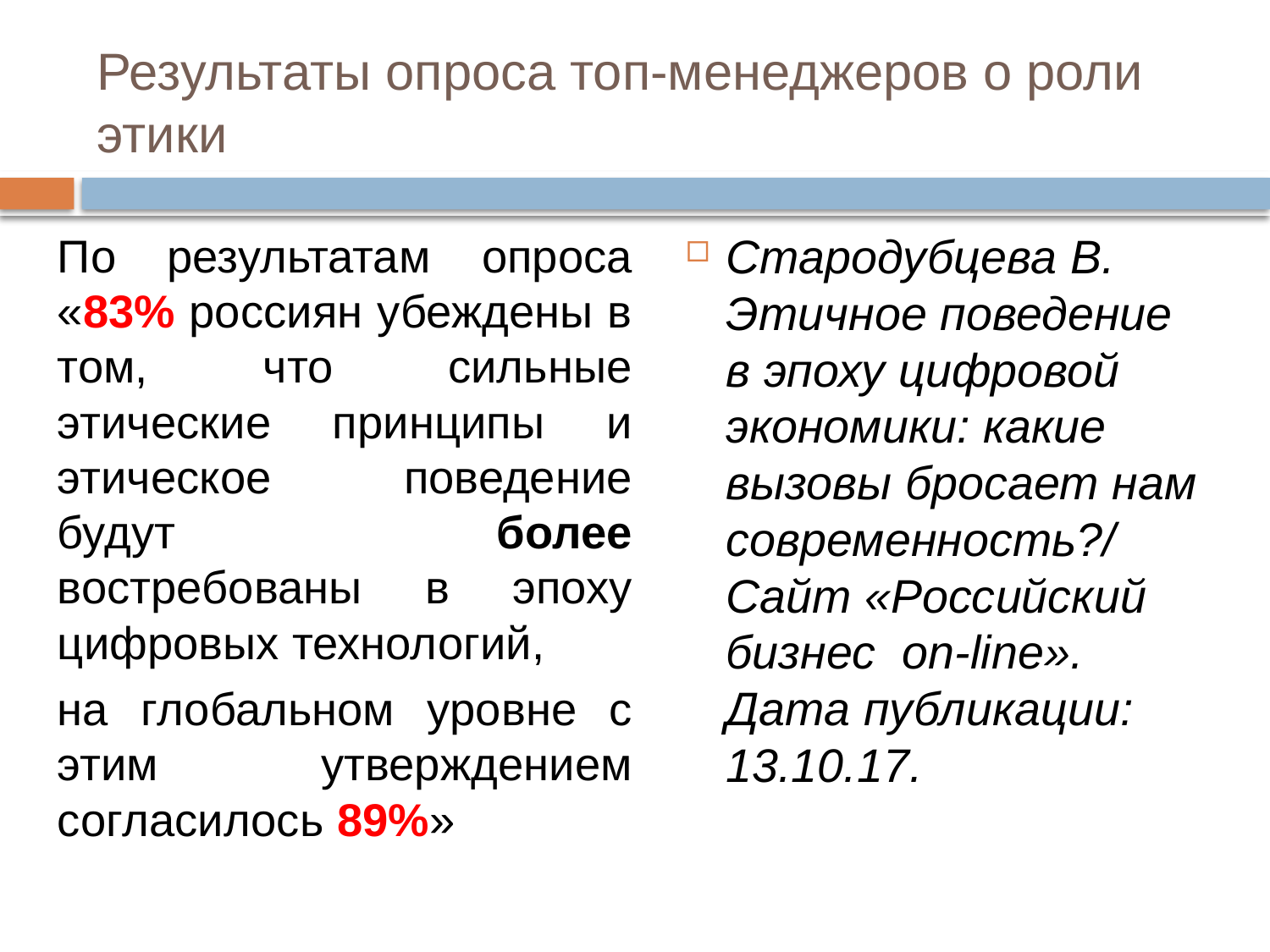

# Результаты опроса топ-менеджеров о роли этики
По результатам опроса «83% россиян убеждены в том, что сильные этические принципы и этическое поведение будут более востребованы в эпоху цифровых технологий,
на глобальном уровне с этим утверждением согласилось 89%»
Cтародубцева В. Этичное поведение в эпоху цифровой экономики: какие вызовы бросает нам современность?/ Cайт «Российский бизнес  on-line». Дата публикации: 13.10.17.